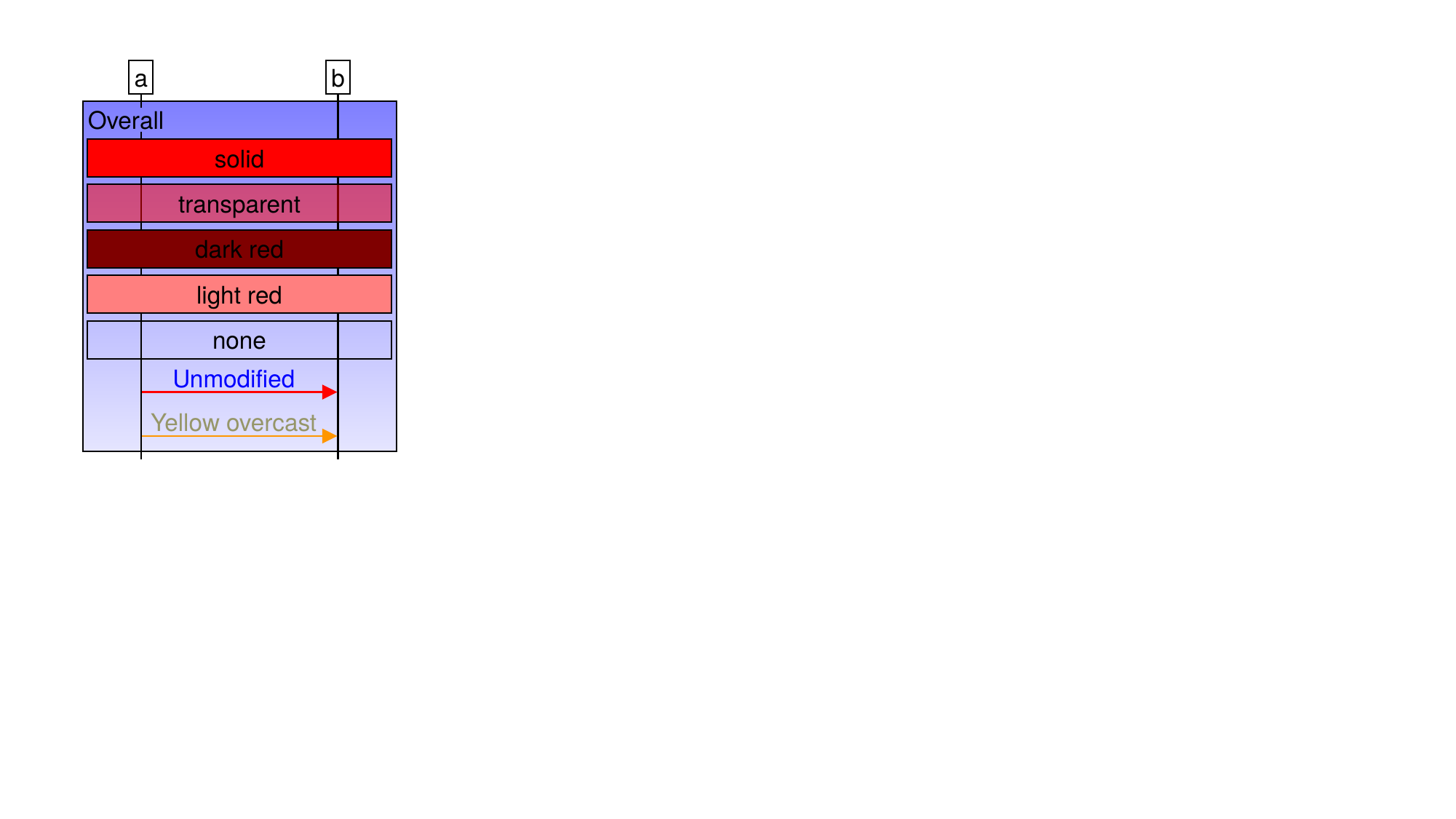

a
b

Overall
solid
transparent
dark red
light red
none
Unmodified
Yellow overcast